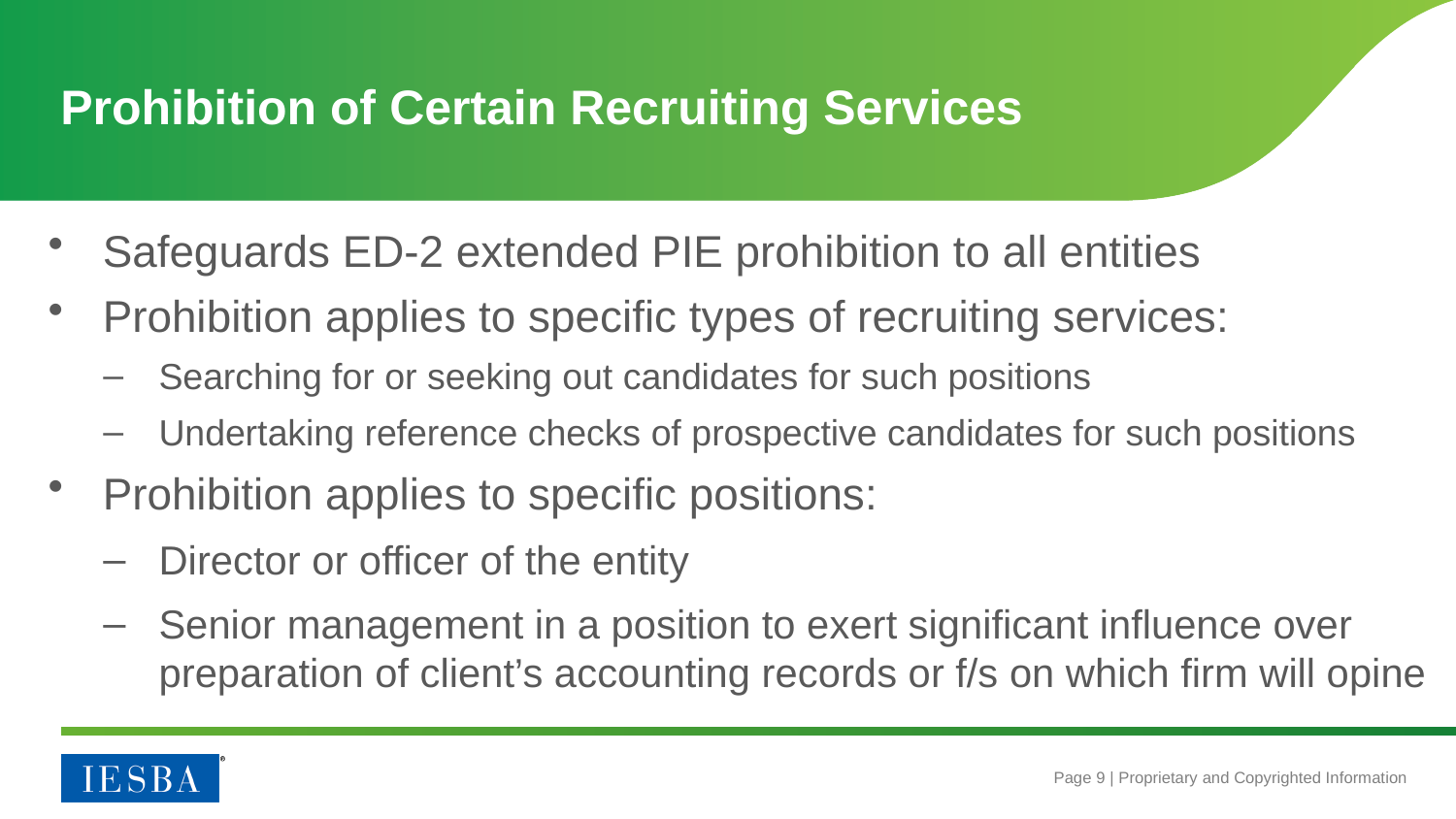

# Prohibition of Certain Recruiting Services
Safeguards ED-2 extended PIE prohibition to all entities
Prohibition applies to specific types of recruiting services:
Searching for or seeking out candidates for such positions
Undertaking reference checks of prospective candidates for such positions
Prohibition applies to specific positions:
Director or officer of the entity
Senior management in a position to exert significant influence over preparation of client’s accounting records or f/s on which firm will opine